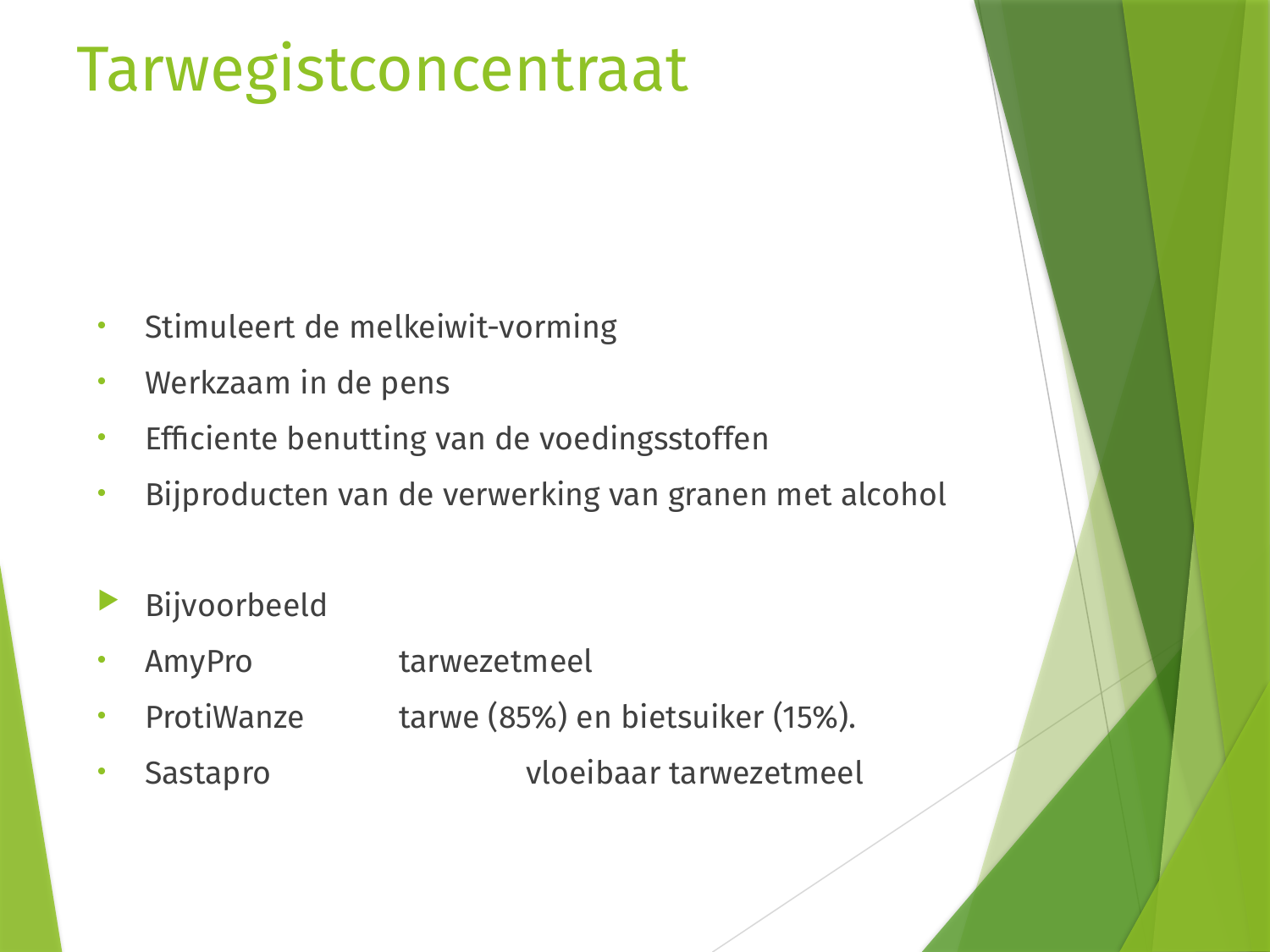

# Tarwegistconcentraat
Stimuleert de melkeiwit-vorming
Werkzaam in de pens
Efficiente benutting van de voedingsstoffen
Bijproducten van de verwerking van granen met alcohol

Bijvoorbeeld
AmyPro		tarwezetmeel
ProtiWanze	tarwe (85%) en bietsuiker (15%).
Sastapro 		vloeibaar tarwezetmeel